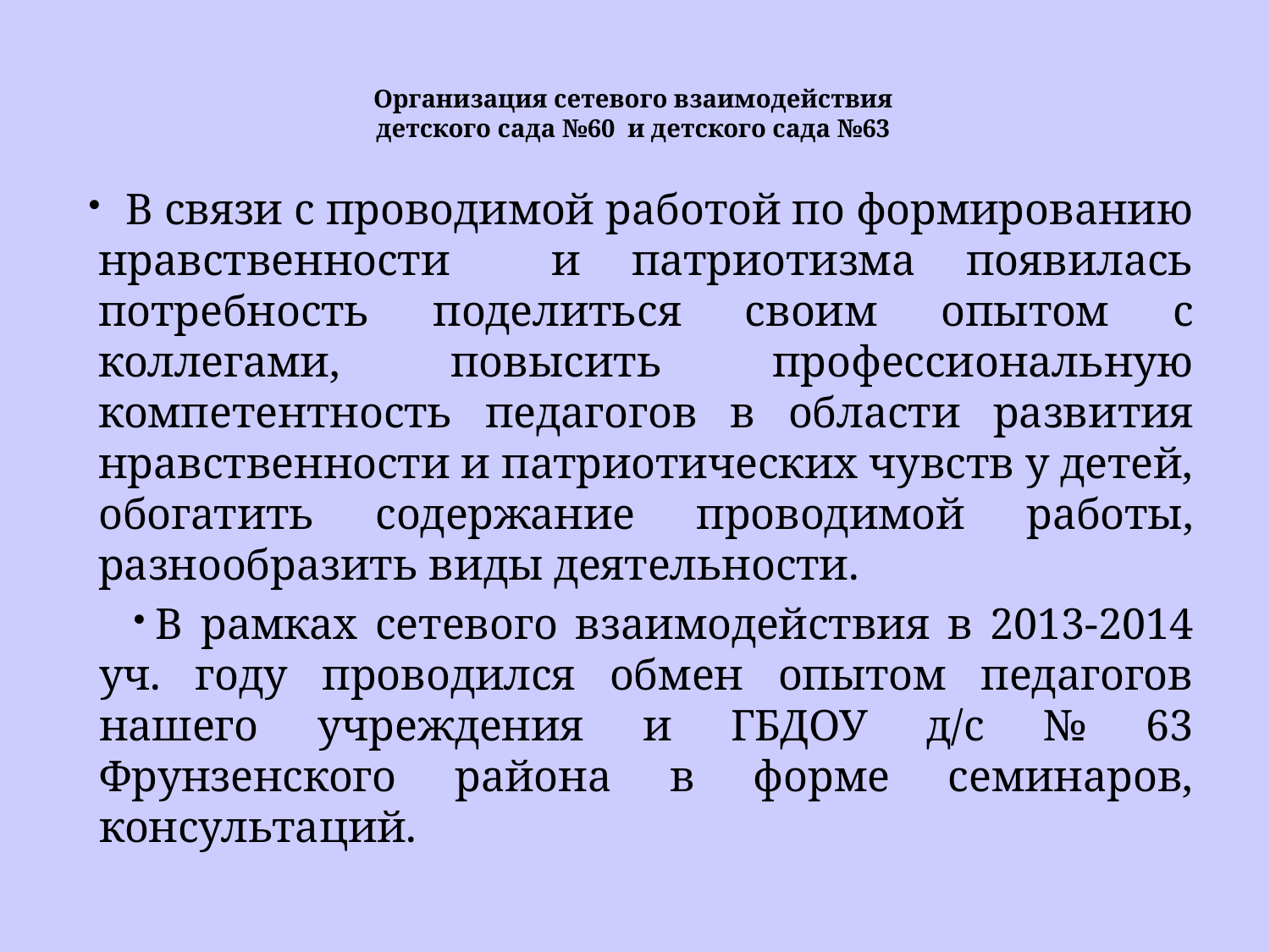

# Организация сетевого взаимодействия детского сада №60  и детского сада №63
  В связи с проводимой работой по формированию нравственности  и патриотизма появилась потребность поделиться своим опытом с коллегами, повысить профессиональную компетентность педагогов в области развития нравственности и патриотических чувств у детей, обогатить содержание проводимой работы, разнообразить виды деятельности.
В рамках сетевого взаимодействия в 2013-2014 уч. году проводился обмен опытом педагогов нашего учреждения и ГБДОУ д/с № 63 Фрунзенского района в форме семинаров, консультаций.